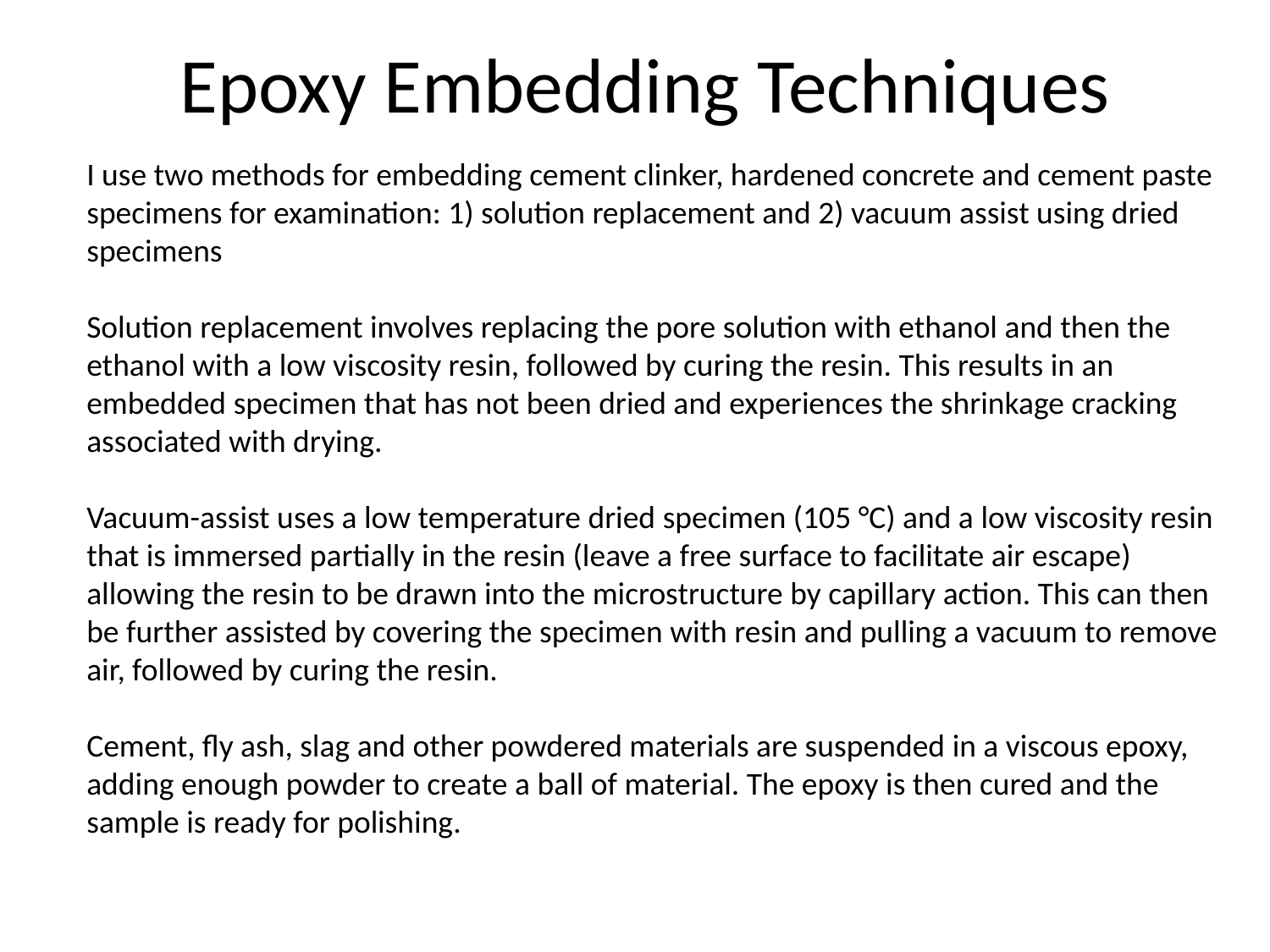

# Epoxy Embedding Techniques
I use two methods for embedding cement clinker, hardened concrete and cement paste specimens for examination: 1) solution replacement and 2) vacuum assist using dried specimens

Solution replacement involves replacing the pore solution with ethanol and then the ethanol with a low viscosity resin, followed by curing the resin. This results in an embedded specimen that has not been dried and experiences the shrinkage cracking associated with drying.

Vacuum-assist uses a low temperature dried specimen (105 °C) and a low viscosity resin that is immersed partially in the resin (leave a free surface to facilitate air escape) allowing the resin to be drawn into the microstructure by capillary action. This can then be further assisted by covering the specimen with resin and pulling a vacuum to remove air, followed by curing the resin.

Cement, fly ash, slag and other powdered materials are suspended in a viscous epoxy, adding enough powder to create a ball of material. The epoxy is then cured and the sample is ready for polishing.